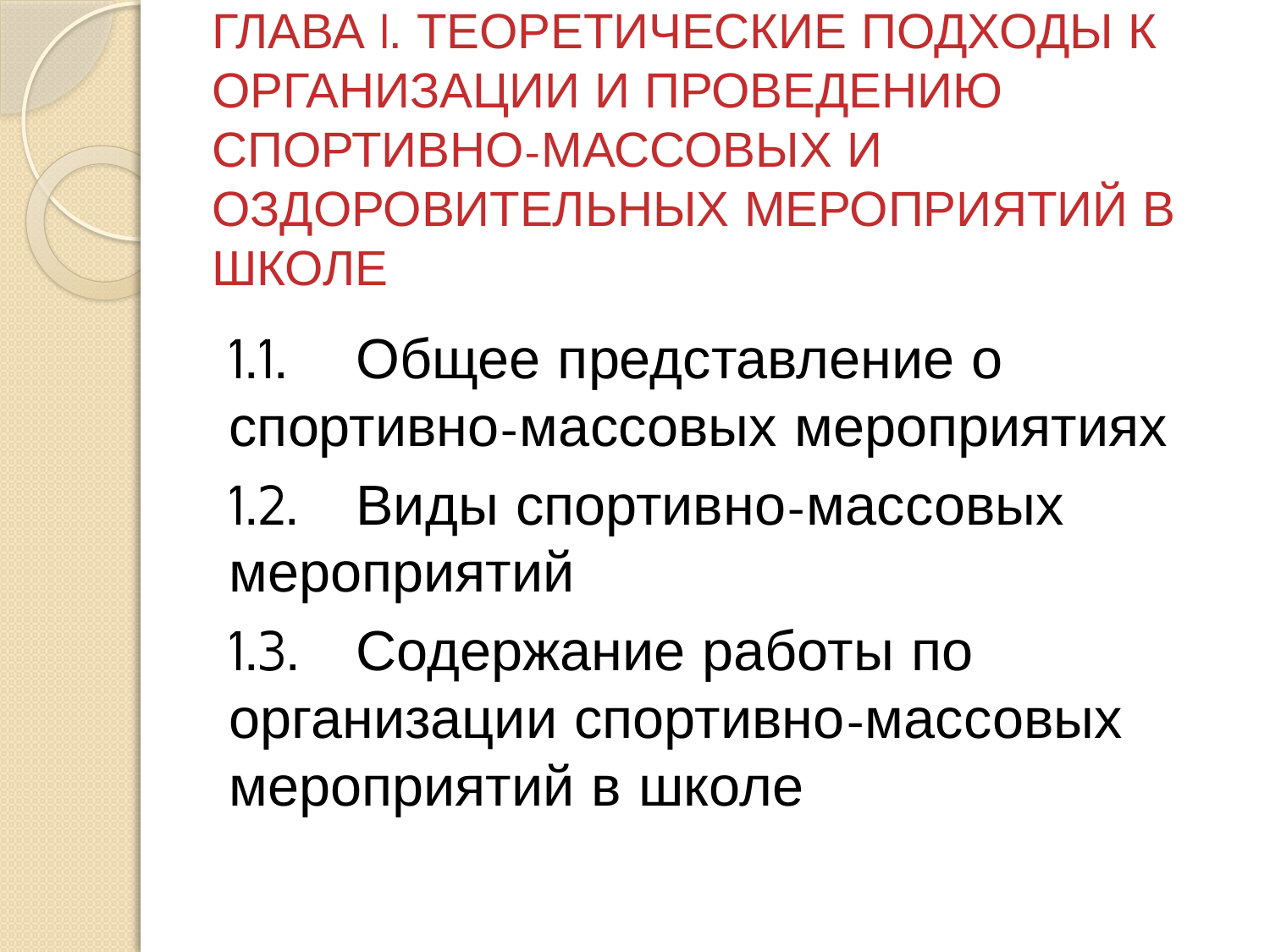

# ГЛАВА I. ТЕОРЕТИЧЕСКИЕ ПОДХОДЫ К ОРГАНИЗАЦИИ И ПРОВЕДЕНИЮ СПОРТИВНО-МАССОВЫХ И ОЗДОРОВИТЕЛЬНЫХ МЕРОПРИЯТИЙ В ШКОЛЕ
1.1.	Общее представление о спортивно-массовых мероприятиях
1.2.	Виды спортивно-массовых мероприятий
1.3.	Содержание работы по организации спортивно-массовых мероприятий в школе